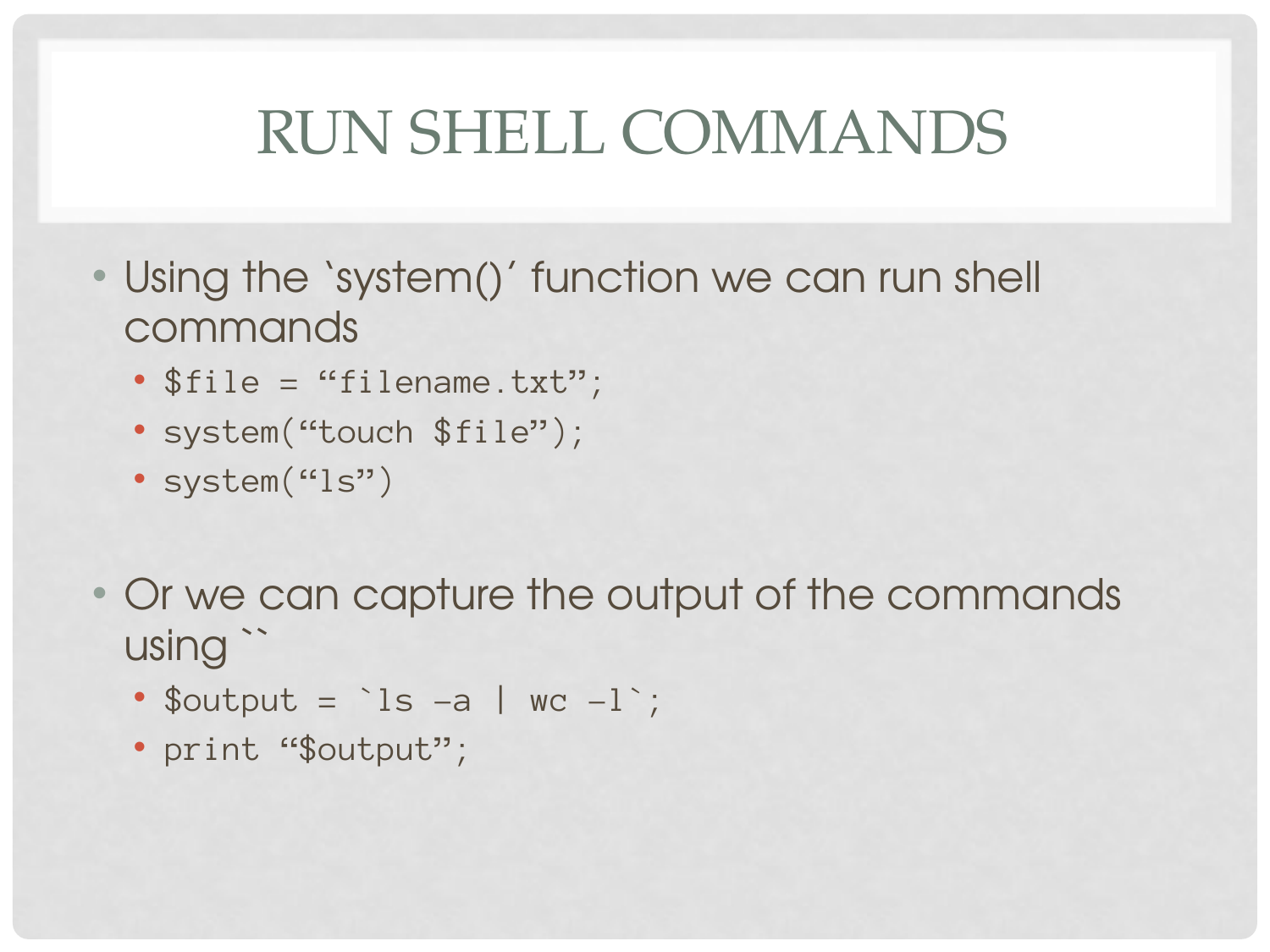

# Run shell commands
Using the ‘system()’ function we can run shell commands
$file = “filename.txt”;
system(“touch $file”);
system(“ls”)

Or we can capture the output of the commands using ``
$output = `ls –a | wc –l`;
print “$output”;